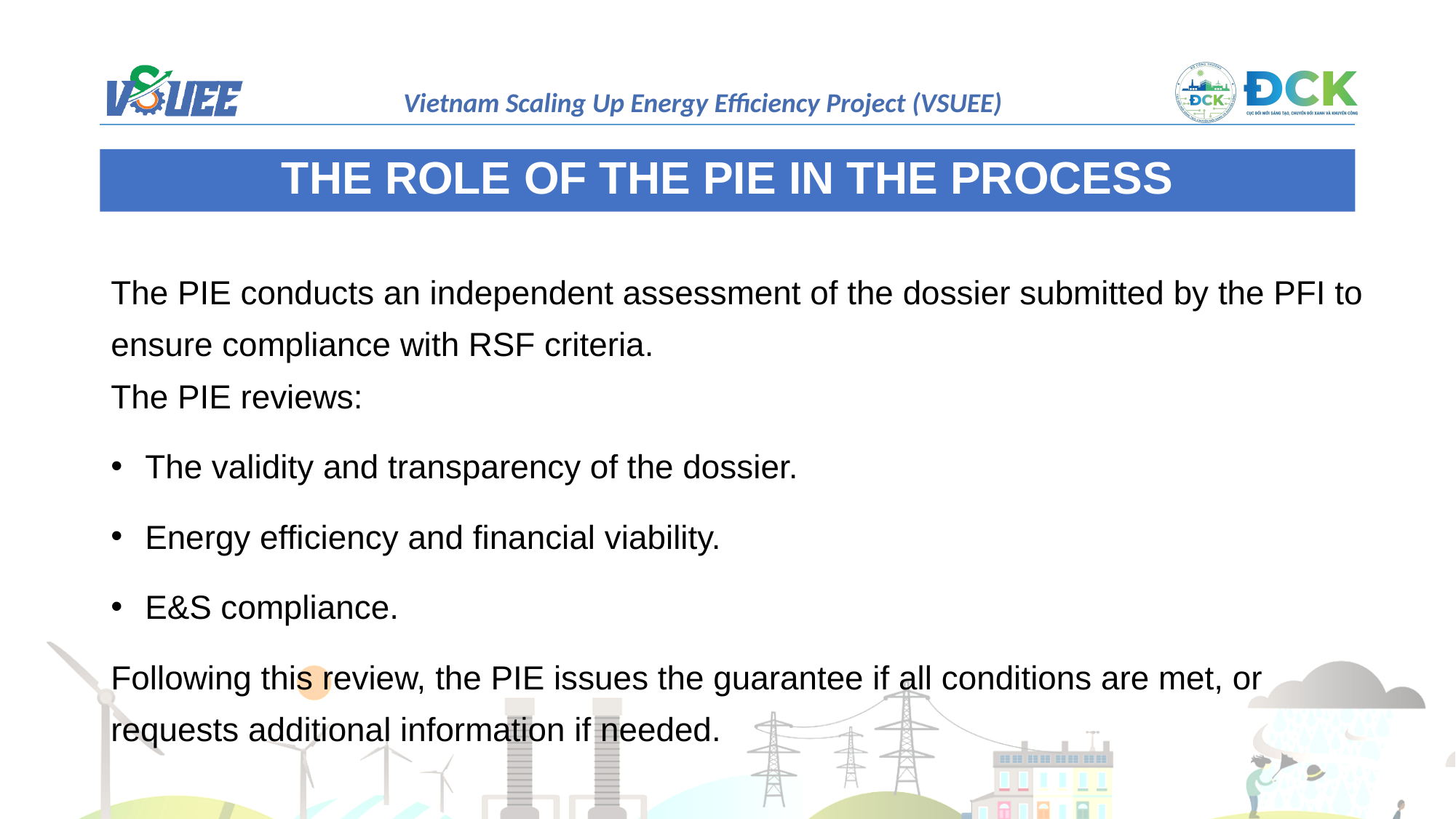

THE ROLE OF THE PIE IN THE PROCESS
The PIE conducts an independent assessment of the dossier submitted by the PFI to ensure compliance with RSF criteria.
The PIE reviews:
The validity and transparency of the dossier.
Energy efficiency and financial viability.
E&S compliance.
Following this review, the PIE issues the guarantee if all conditions are met, or requests additional information if needed.